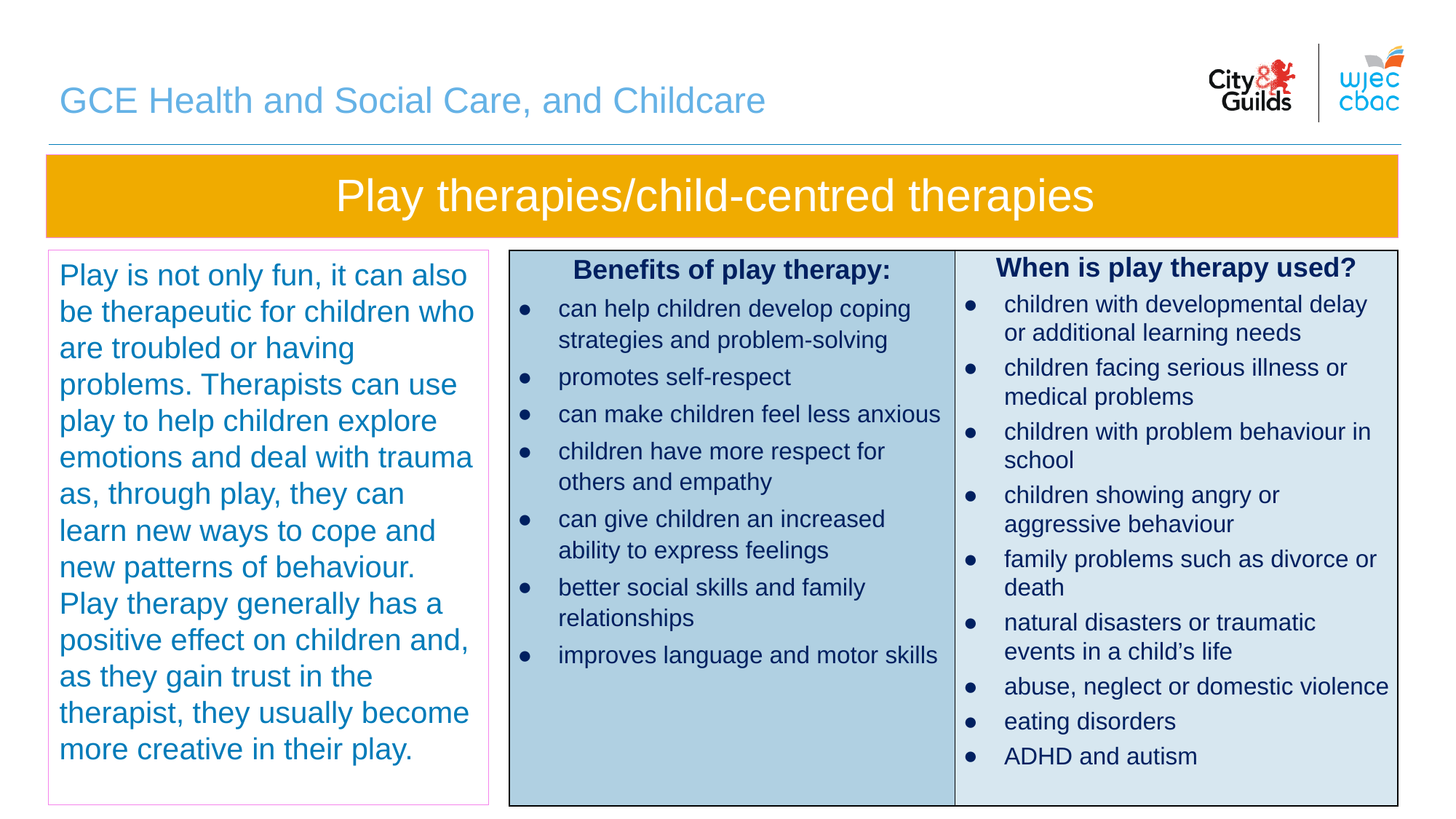

GCE Health and Social Care, and Childcare
# Play therapies/child-centred therapies
Play is not only fun, it can also be therapeutic for children who are troubled or having problems. Therapists can use play to help children explore emotions and deal with trauma as, through play, they can learn new ways to cope and new patterns of behaviour. Play therapy generally has a positive effect on children and, as they gain trust in the therapist, they usually become more creative in their play.
| Benefits of play therapy: can help children develop coping strategies and problem-solving promotes self-respect can make children feel less anxious children have more respect for others and empathy can give children an increased ability to express feelings better social skills and family relationships improves language and motor skills | When is play therapy used? children with developmental delay or additional learning needs children facing serious illness or medical problems children with problem behaviour in school children showing angry or aggressive behaviour family problems such as divorce or death natural disasters or traumatic events in a child’s life abuse, neglect or domestic violence eating disorders ADHD and autism |
| --- | --- |